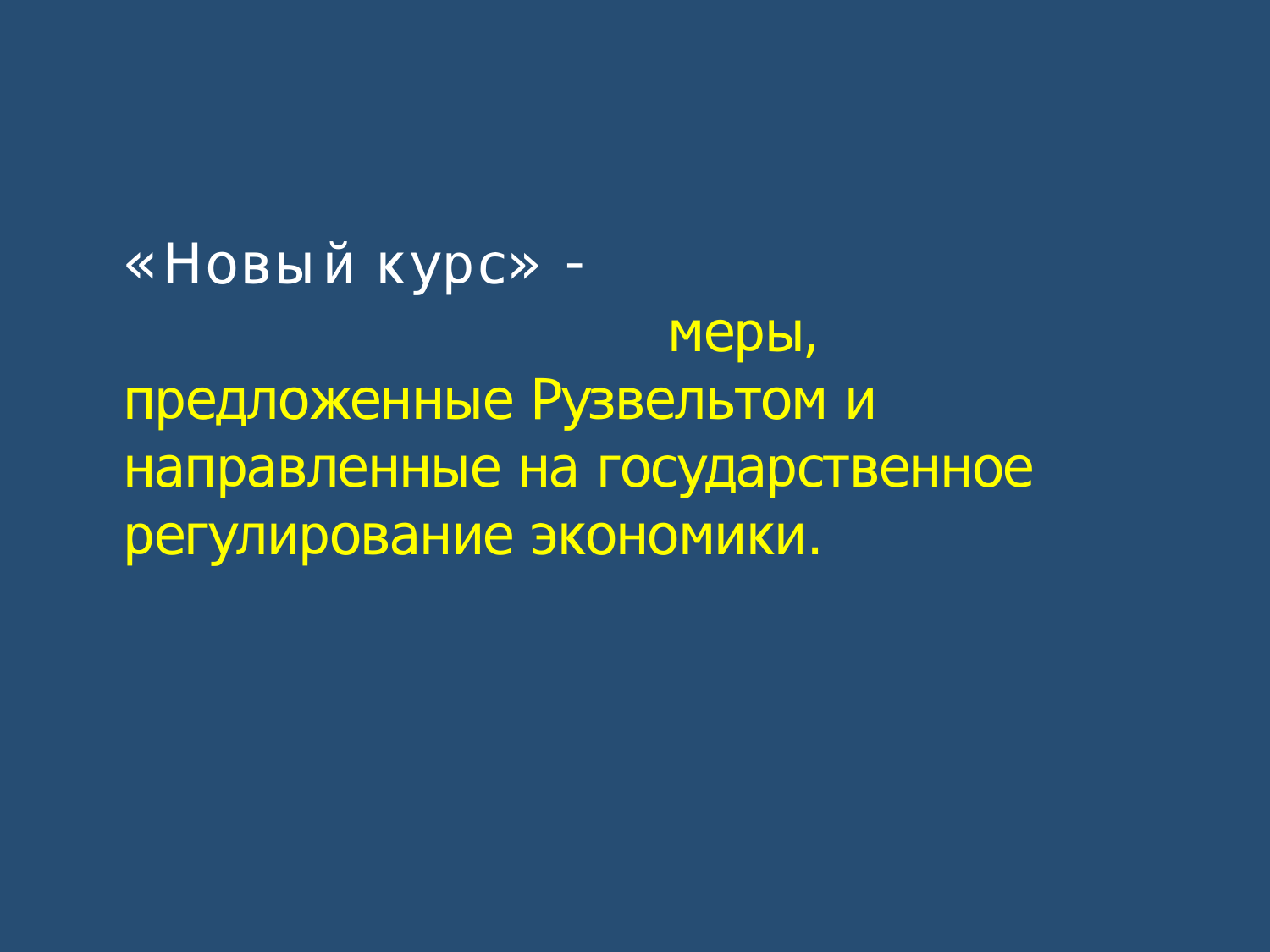

«Новый курс» -                                                                  меры, предложенные Рузвельтом и направленные на государственное регулирование экономики.